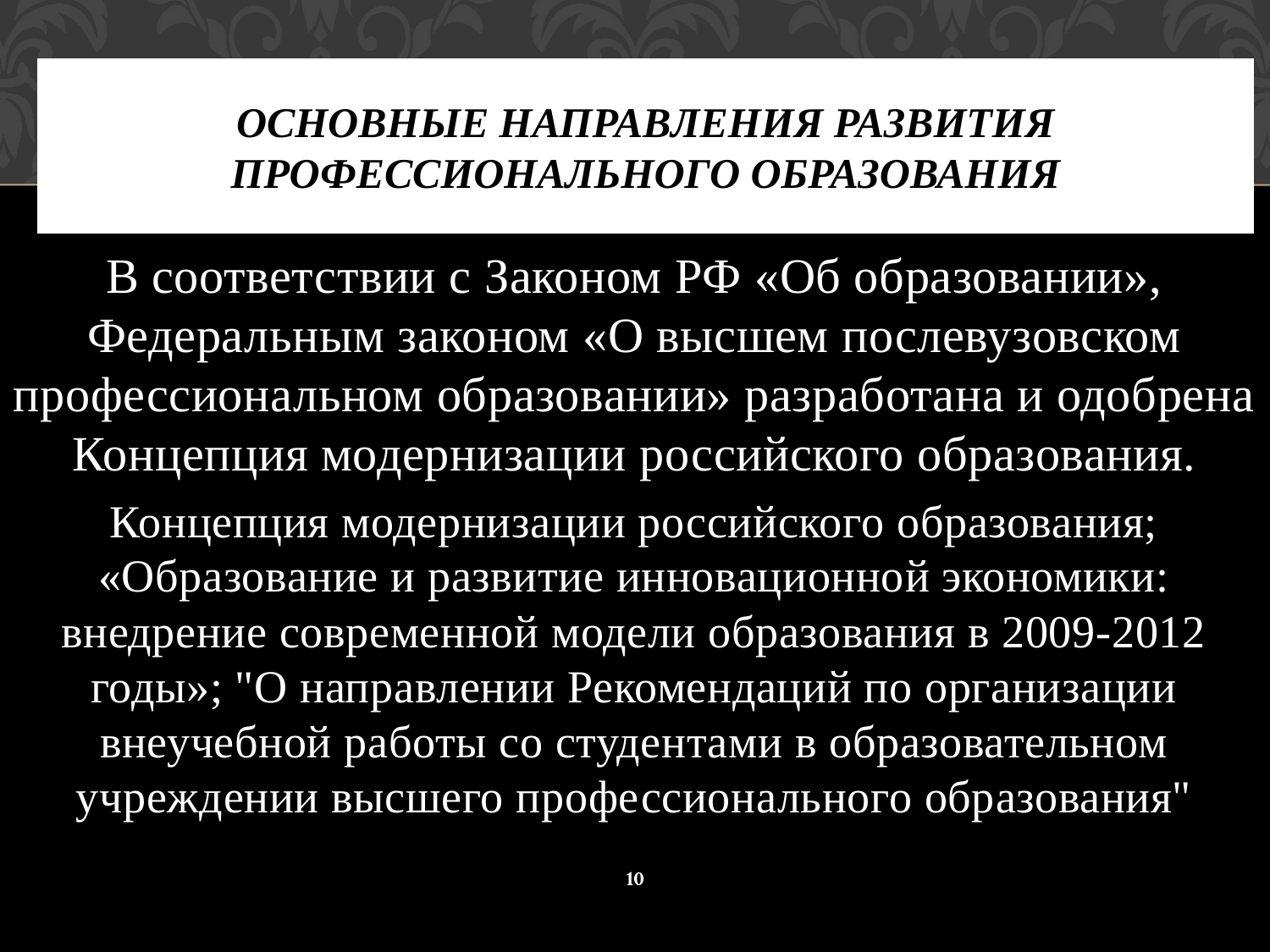

# Основные направления развития профессионального образования
В соответствии с Законом РФ «Об образовании», Федеральным законом «О высшем послевузовском профессиональном образовании» разработана и одобрена Концепция модернизации российского образования.
Концепция модернизации российского образования; «Образование и развитие инновационной экономики: внедрение современной модели образования в 2009-2012 годы»; "О направлении Рекомендаций по организации внеучебной работы со студентами в образовательном учреждении высшего профессионального образования"

10